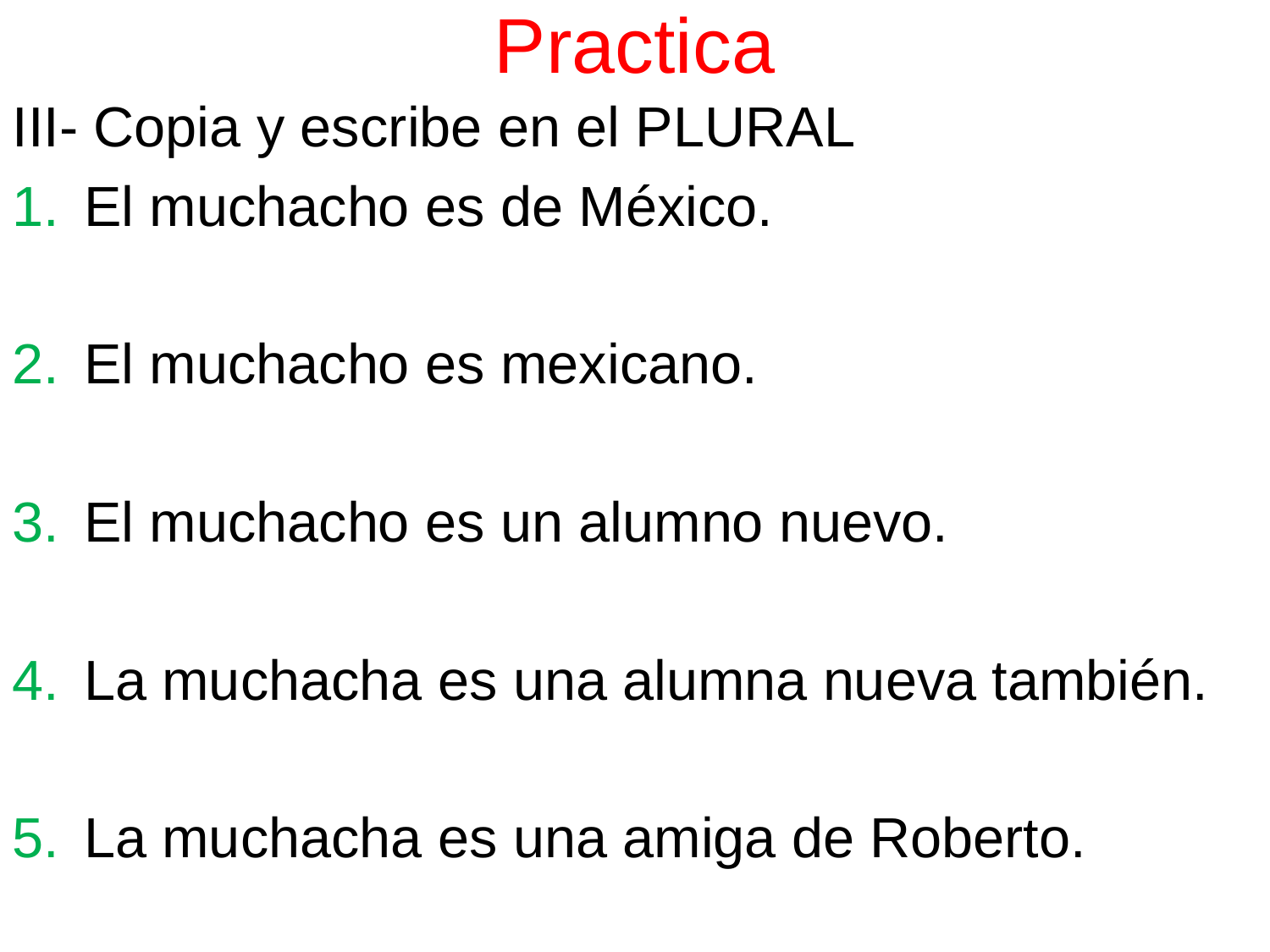

Practica
III- Copia y escribe en el PLURAL
El muchacho es de México.

El muchacho es mexicano.

El muchacho es un alumno nuevo.

La muchacha es una alumna nueva también.

La muchacha es una amiga de Roberto.